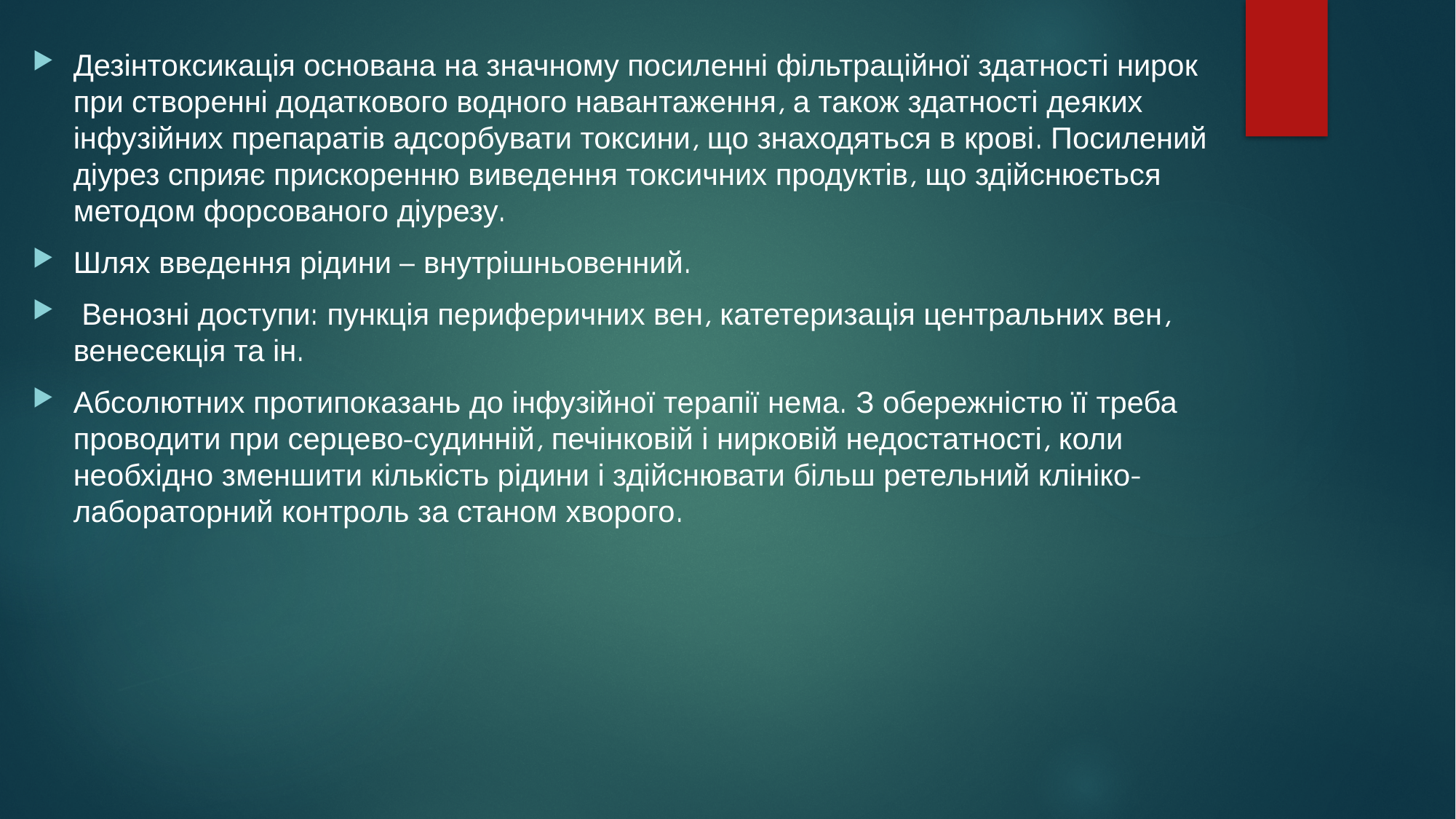

Дезінтоксикація основана на значному посиленні фільтраційної здатності нирок при створенні додаткового водного навантаження, а також здатності деяких інфузійних препаратів адсорбувати токсини, що знаходяться в крові. Посилений діурез сприяє прискоренню виведення токсичних продуктів, що здійснюється методом форсованого діурезу.
Шлях введення рідини – внутрішньовенний.
 Венозні доступи: пункція периферичних вен, катетеризація центральних вен, венесекція та ін.
Абсолютних протипоказань до інфузійної терапії нема. З обережністю її треба проводити при серцево-судинній, печінковій і нирковій недостатності, коли необхідно зменшити кількість рідини і здійснювати більш ретельний клініко-лабораторний контроль за станом хворого.